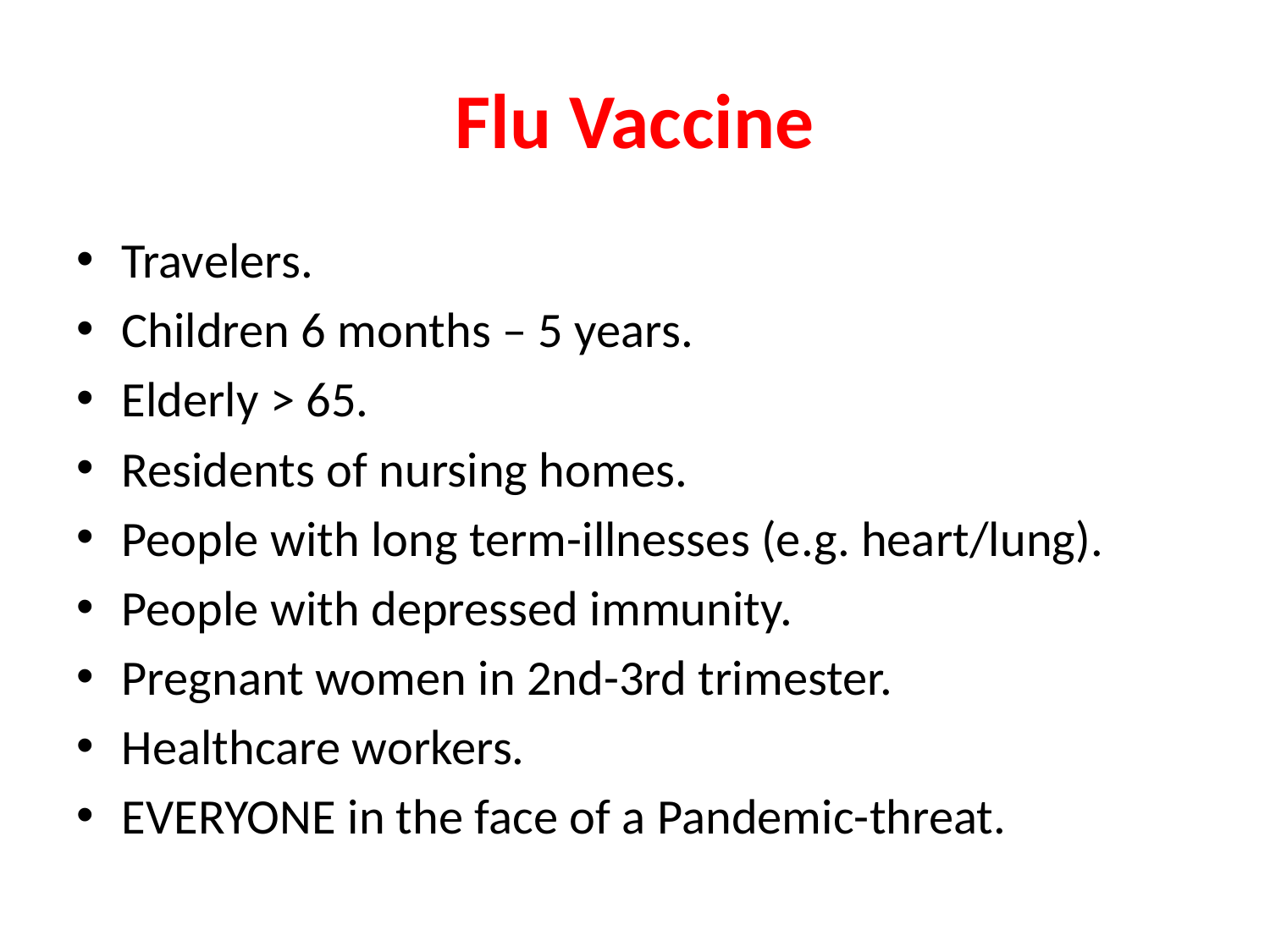

# Flu Vaccine
Travelers.
Children 6 months – 5 years.
Elderly > 65.
Residents of nursing homes.
People with long term-illnesses (e.g. heart/lung).
People with depressed immunity.
Pregnant women in 2nd-3rd trimester.
Healthcare workers.
EVERYONE in the face of a Pandemic-threat.